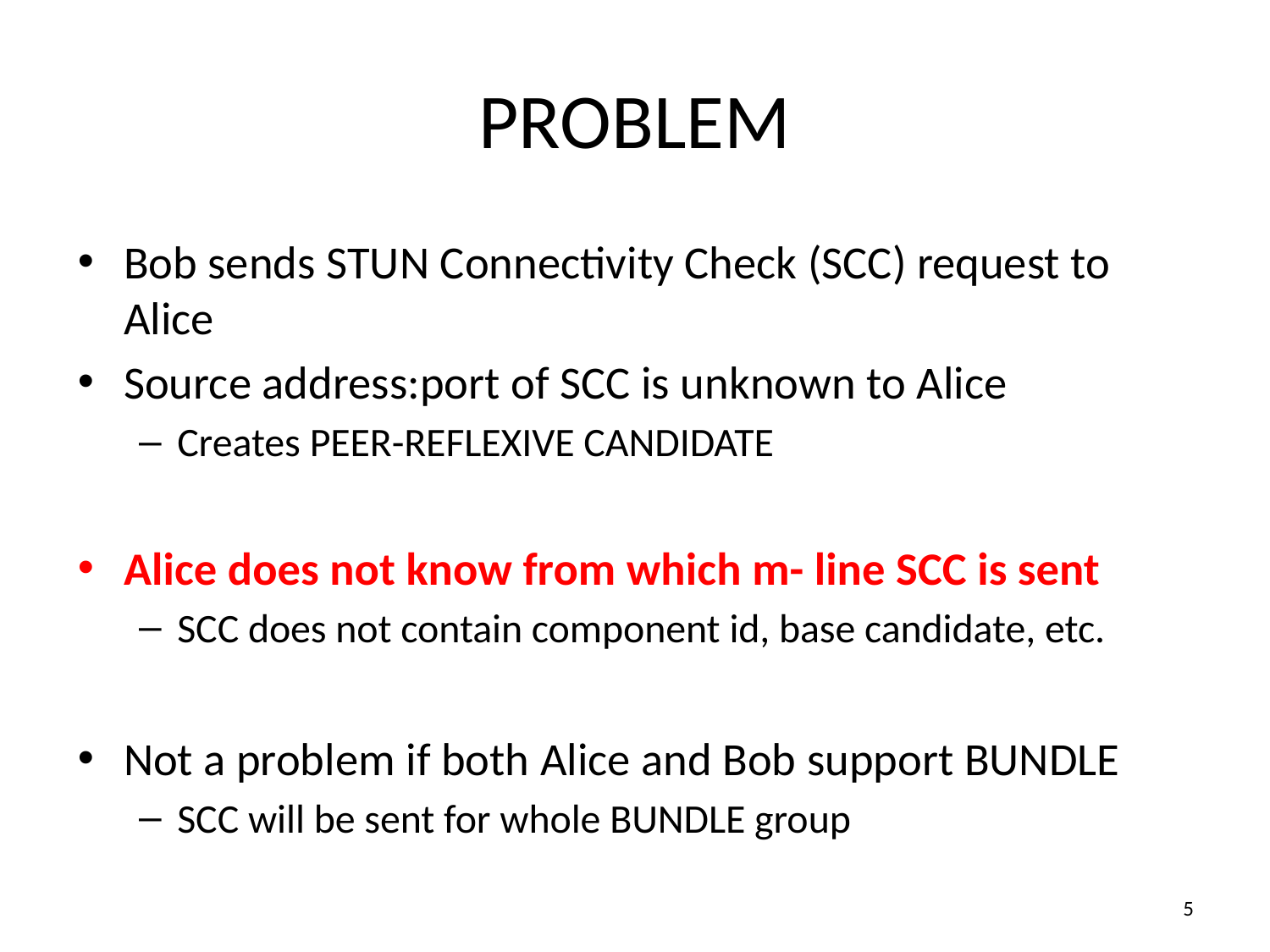

# PROBLEM
Bob sends STUN Connectivity Check (SCC) request to Alice
Source address:port of SCC is unknown to Alice
Creates PEER-REFLEXIVE CANDIDATE

Alice does not know from which m- line SCC is sent
SCC does not contain component id, base candidate, etc.

Not a problem if both Alice and Bob support BUNDLE
SCC will be sent for whole BUNDLE group

5